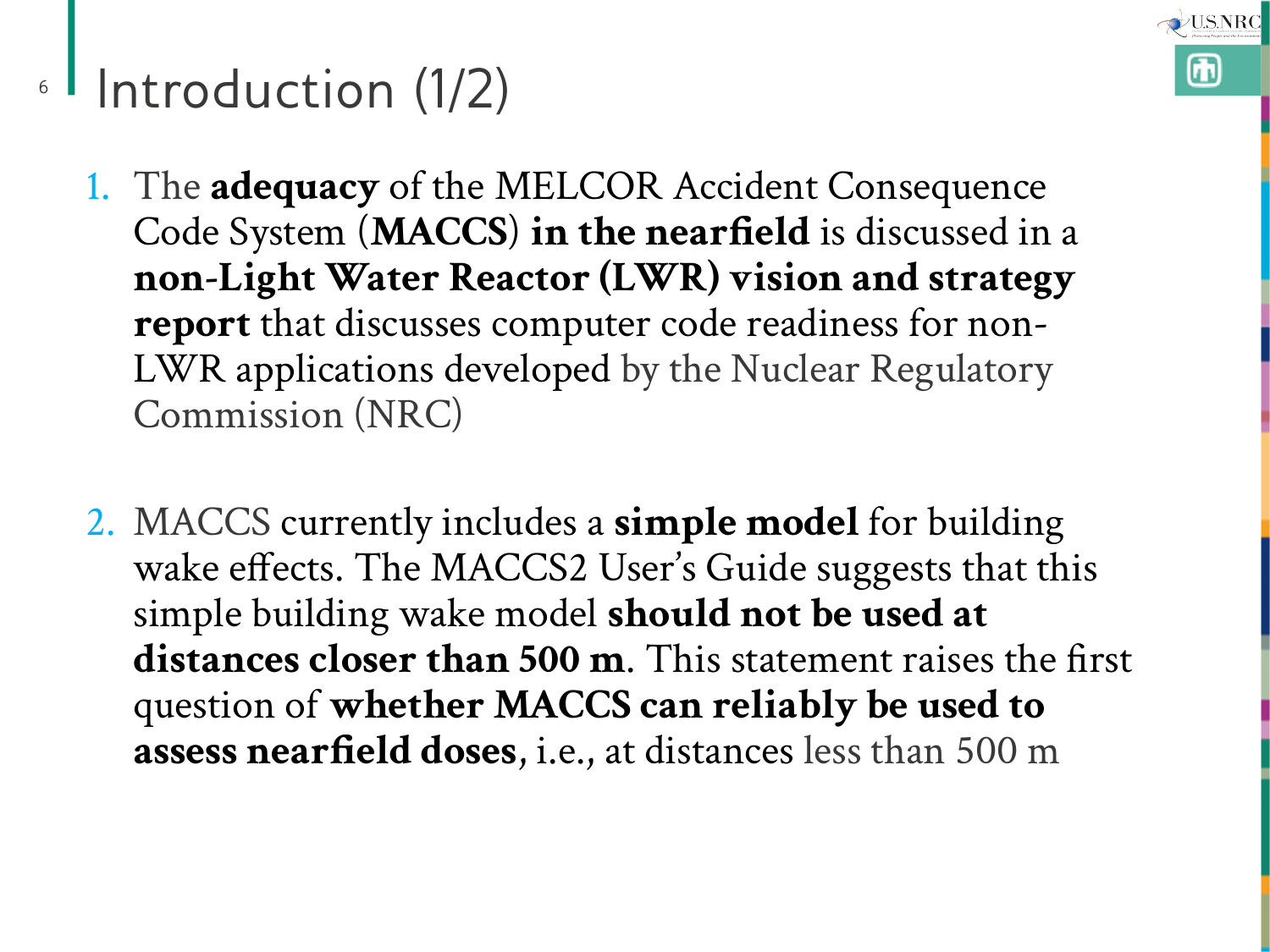

# Introduction (1/2)
6
The adequacy of the MELCOR Accident Consequence Code System (MACCS) in the nearfield is discussed in a non-Light Water Reactor (LWR) vision and strategy report that discusses computer code readiness for non-LWR applications developed by the Nuclear Regulatory Commission (NRC)

MACCS currently includes a simple model for building wake effects. The MACCS2 User’s Guide suggests that this simple building wake model should not be used at distances closer than 500 m. This statement raises the first question of whether MACCS can reliably be used to assess nearfield doses, i.e., at distances less than 500 m